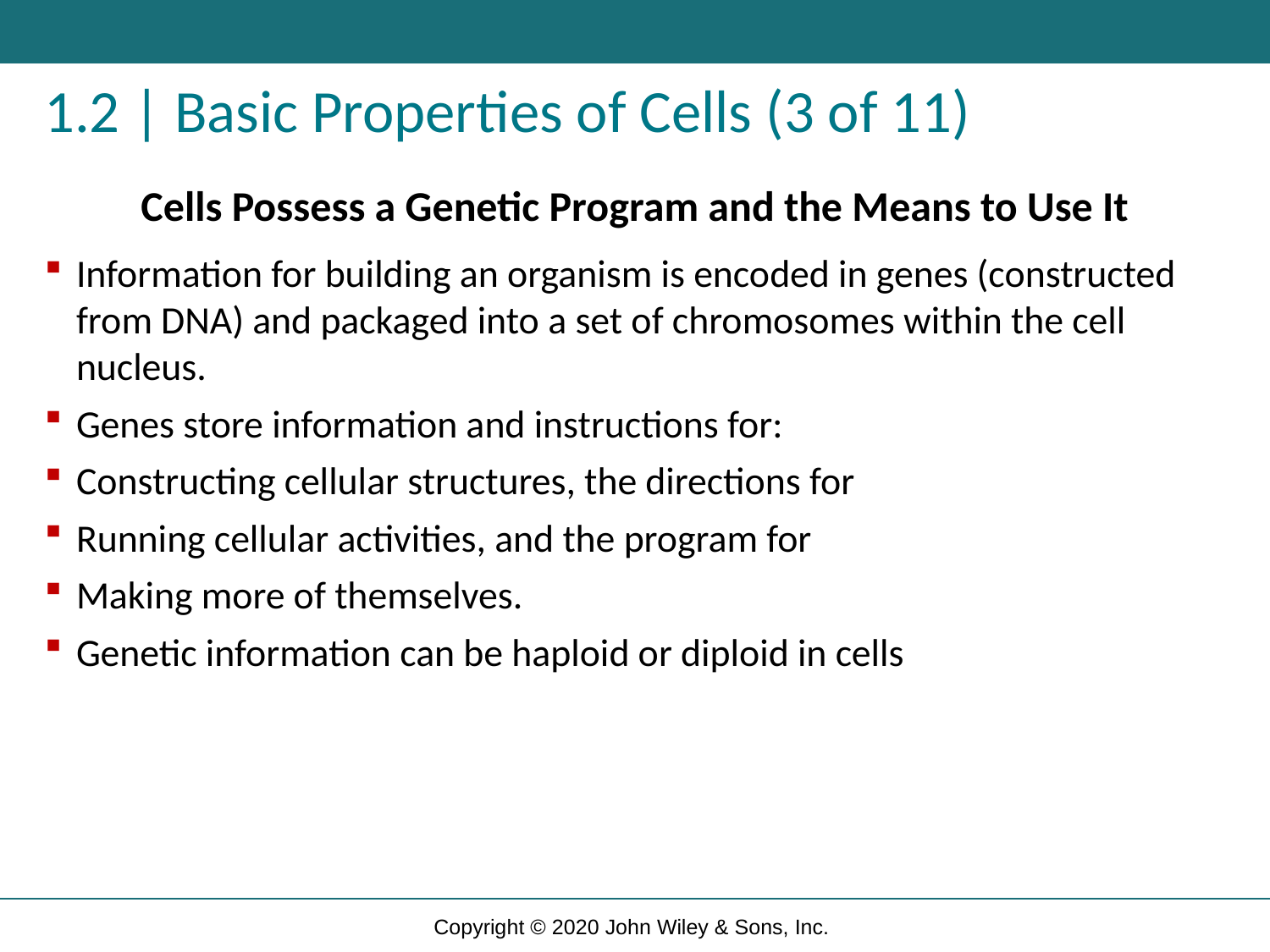

# 1.2 | Basic Properties of Cells (3 of 11)
Cells Possess a Genetic Program and the Means to Use It
Information for building an organism is encoded in genes (constructed from DNA) and packaged into a set of chromosomes within the cell nucleus.
Genes store information and instructions for:
Constructing cellular structures, the directions for
Running cellular activities, and the program for
Making more of themselves.
Genetic information can be haploid or diploid in cells
Copyright © 2020 John Wiley & Sons, Inc.